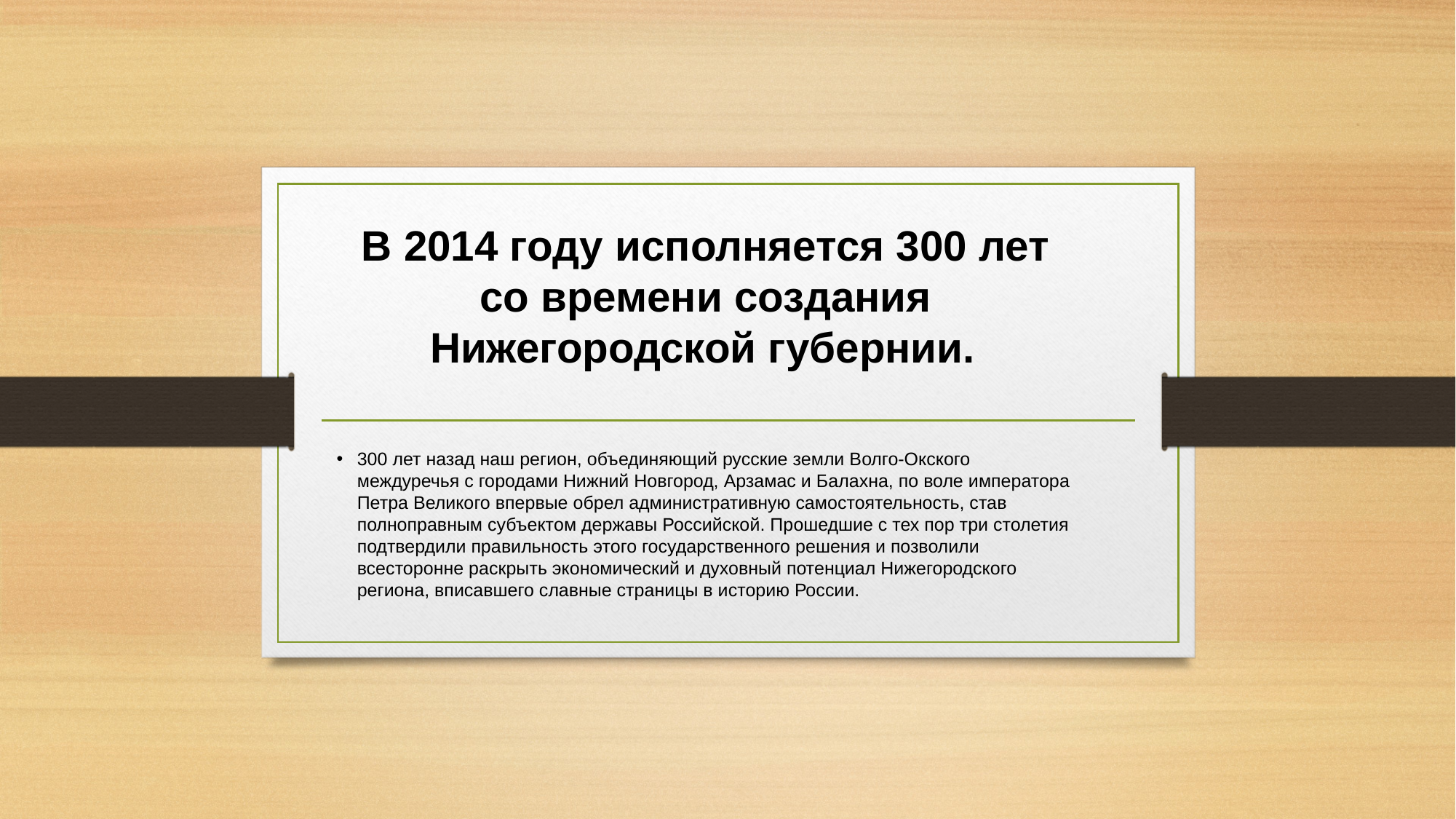

В 2014 году исполняется 300 лет со времени создания Нижегородской губернии.

300 лет назад наш регион, объединяющий русские земли Волго-Окского междуречья с городами Нижний Новгород, Арзамас и Балахна, по воле императора Петра Великого впервые обрел административную самостоятельность, став полноправным субъектом державы Российской. Прошедшие с тех пор три столетия подтвердили правильность этого государственного решения и позволили всесторонне раскрыть экономический и духовный потенциал Нижегородского региона, вписавшего славные страницы в историю России.